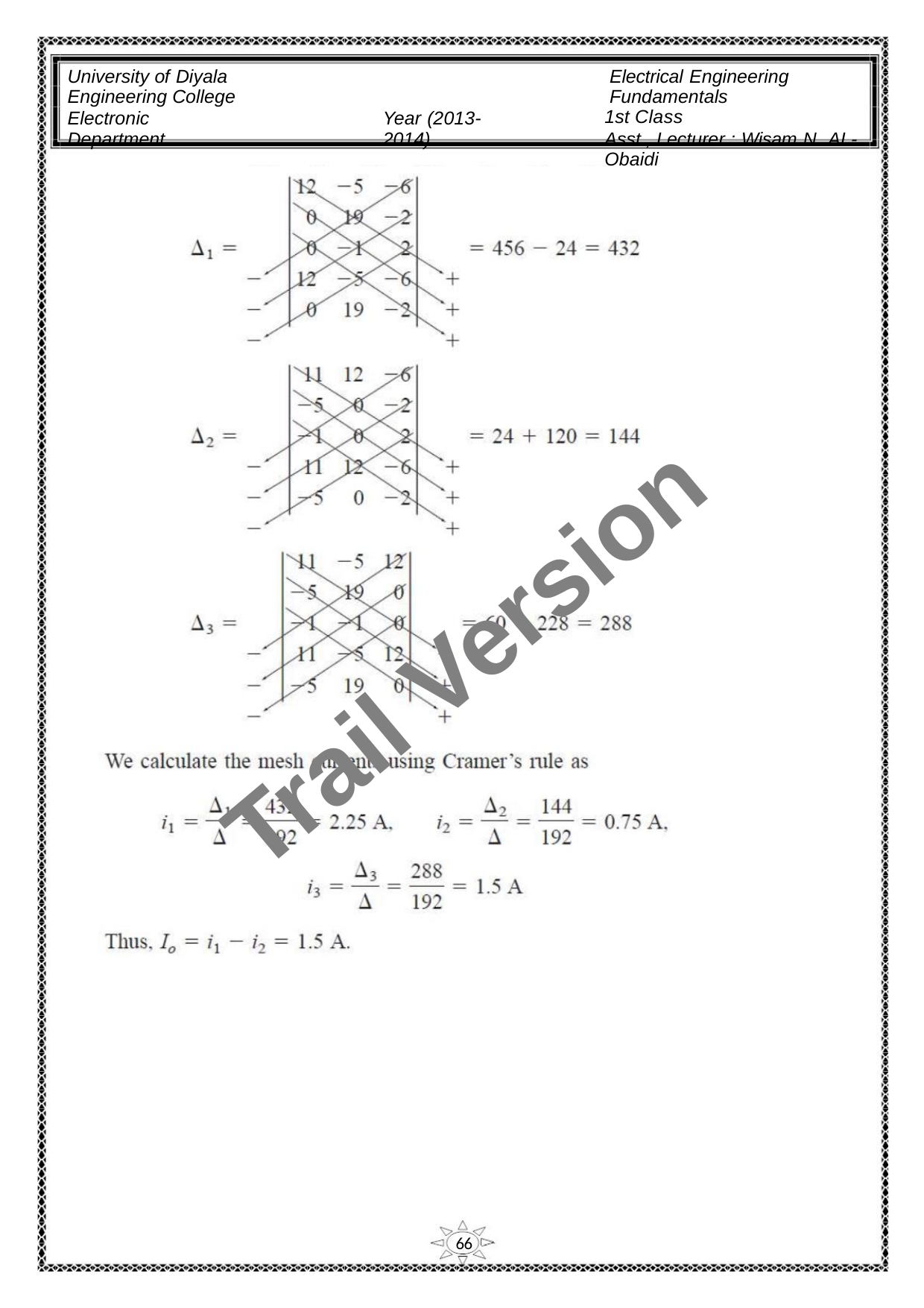

University of Diyala
Engineering College
Electronic Department
Electrical Engineering Fundamentals
1st Class
Asst., Lecturer : Wisam N. AL-Obaidi
Year (2013-2014)
Trail Version
Trail Version
Trail Version
Trail Version
Trail Version
Trail Version
Trail Version
Trail Version
Trail Version
Trail Version
Trail Version
Trail Version
Trail Version
66